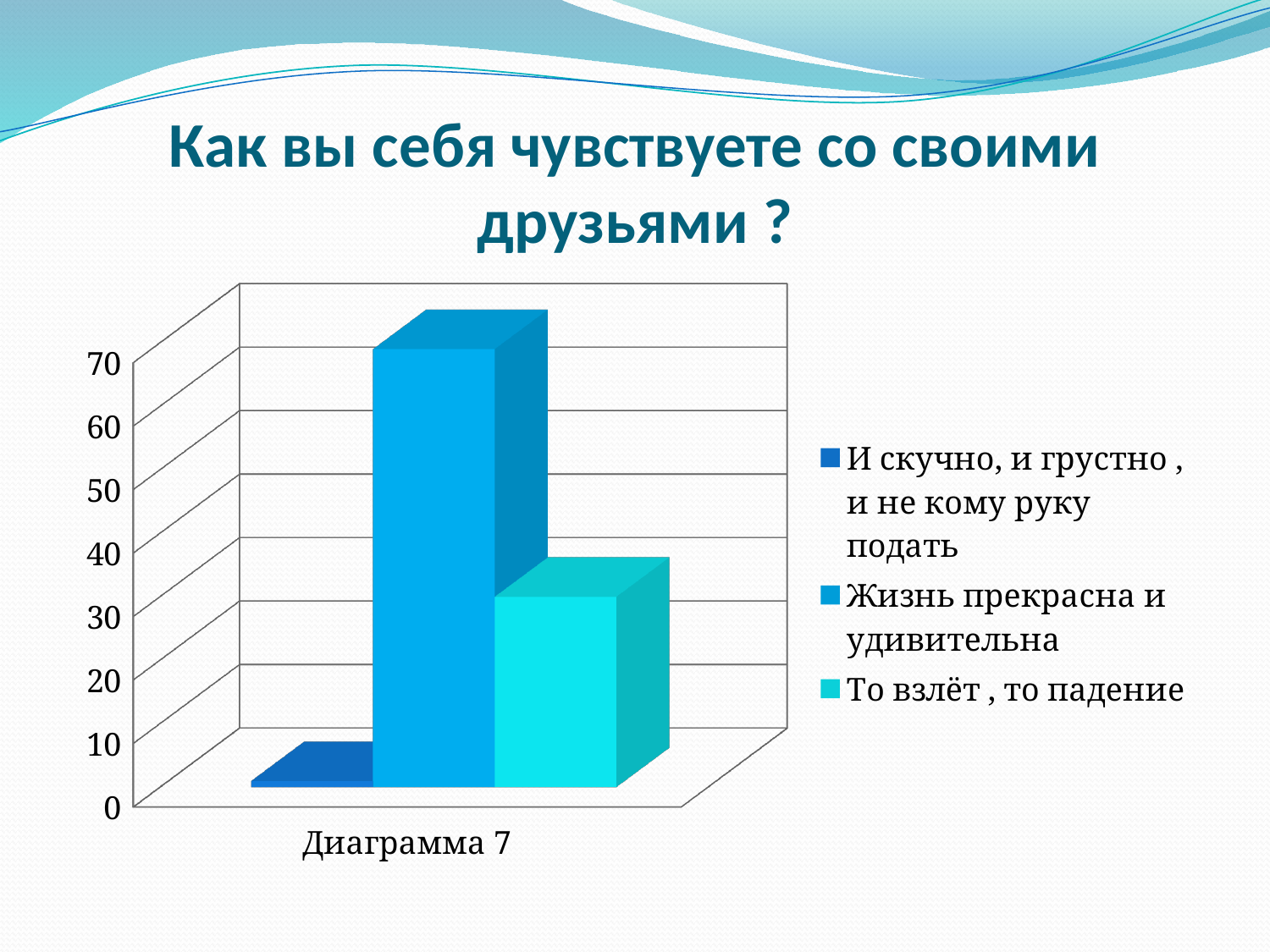

# Как вы себя чувствуете со своими друзьями ?

[unsupported chart]